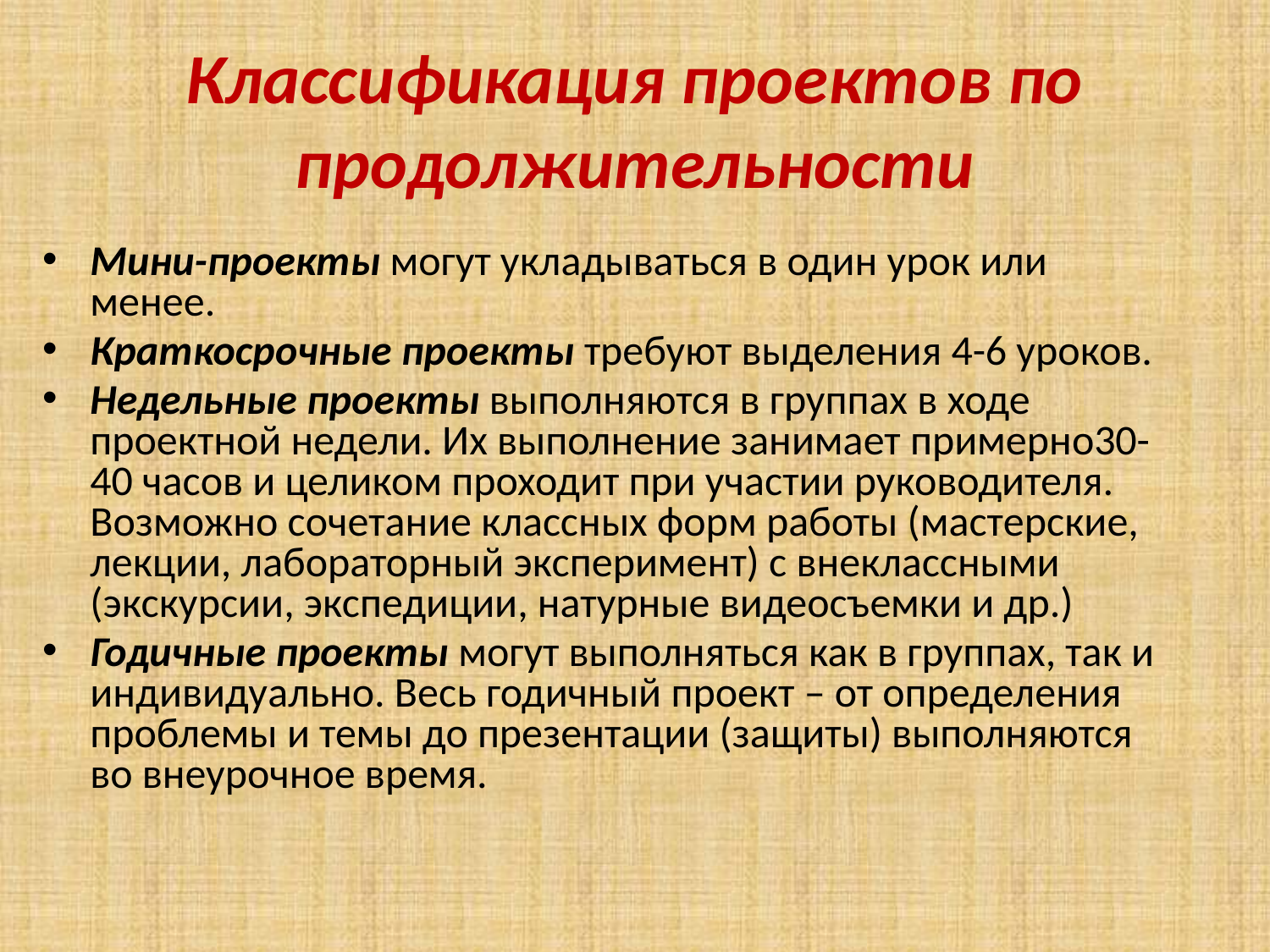

# Классификация проектов по продолжительности

Мини-проекты могут укладываться в один урок или менее.
Краткосрочные проекты требуют выделения 4-6 уроков.
Недельные проекты выполняются в группах в ходе проектной недели. Их выполнение занимает примерно30-40 часов и целиком проходит при участии руководителя. Возможно сочетание классных форм работы (мастерские, лекции, лабораторный эксперимент) с внеклассными (экскурсии, экспедиции, натурные видеосъемки и др.)
Годичные проекты могут выполняться как в группах, так и индивидуально. Весь годичный проект – от определения проблемы и темы до презентации (защиты) выполняются во внеурочное время.